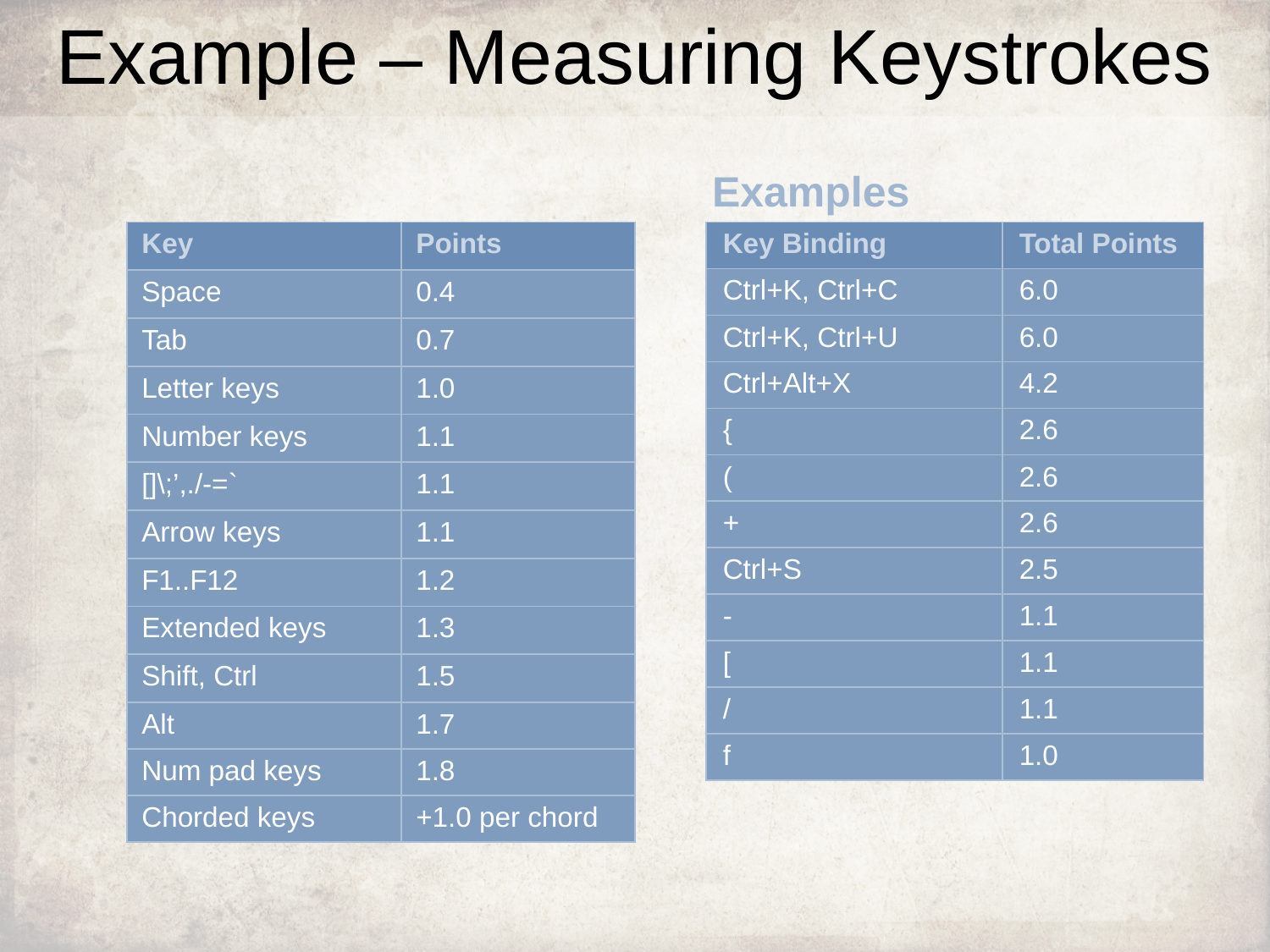

# Example – Measuring Keystrokes
Examples
| Key | Points |
| --- | --- |
| Space | 0.4 |
| Tab | 0.7 |
| Letter keys | 1.0 |
| Number keys | 1.1 |
| []\;’,./-=` | 1.1 |
| Arrow keys | 1.1 |
| F1..F12 | 1.2 |
| Extended keys | 1.3 |
| Shift, Ctrl | 1.5 |
| Alt | 1.7 |
| Num pad keys | 1.8 |
| Chorded keys | +1.0 per chord |
| Key Binding | Total Points |
| --- | --- |
| Ctrl+K, Ctrl+C | 6.0 |
| Ctrl+K, Ctrl+U | 6.0 |
| Ctrl+Alt+X | 4.2 |
| { | 2.6 |
| ( | 2.6 |
| + | 2.6 |
| Ctrl+S | 2.5 |
| - | 1.1 |
| [ | 1.1 |
| / | 1.1 |
| f | 1.0 |